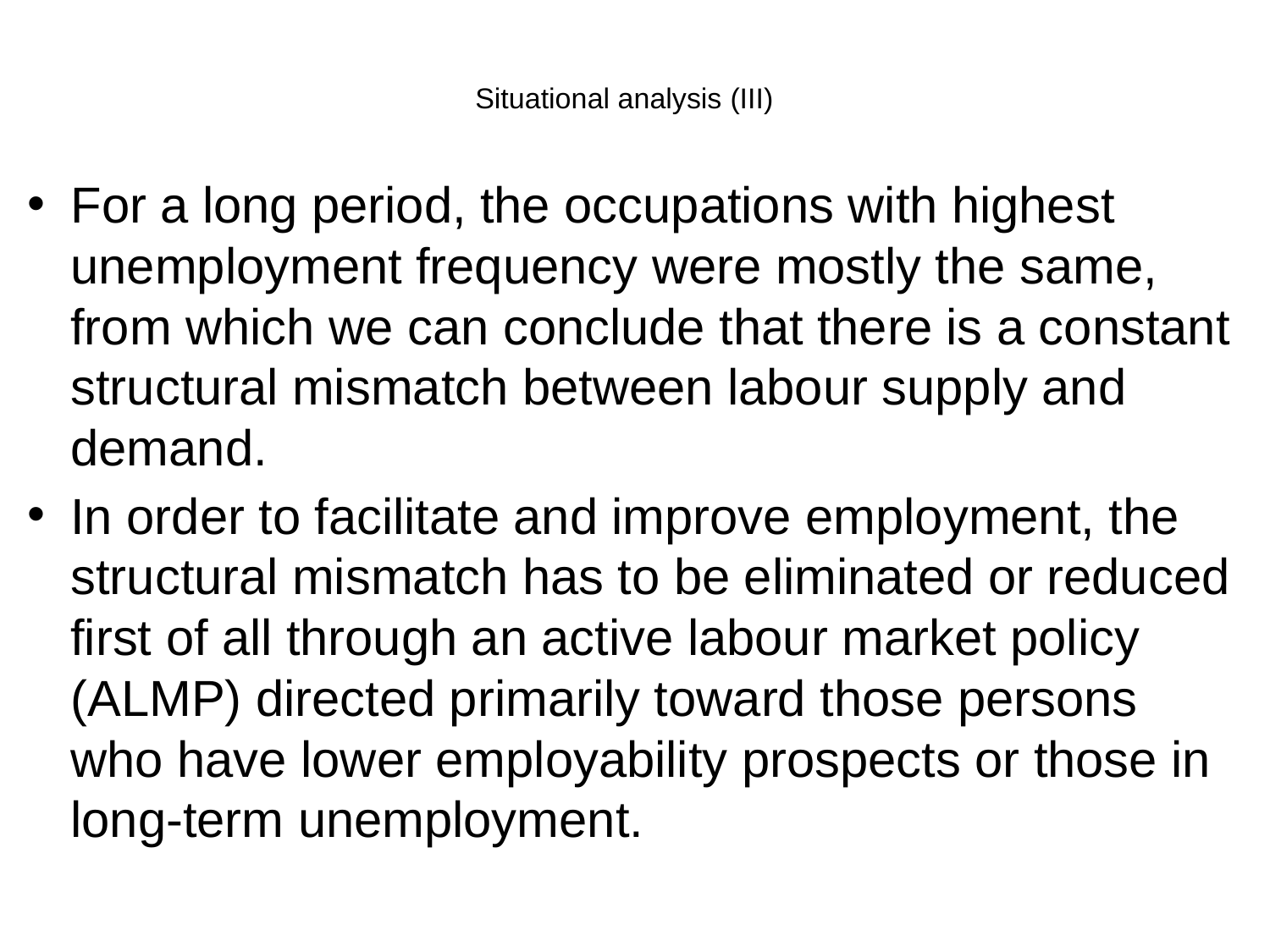

# Situational analysis (III)
For a long period, the occupations with highest unemployment frequency were mostly the same, from which we can conclude that there is a constant structural mismatch between labour supply and demand.
In order to facilitate and improve employment, the structural mismatch has to be eliminated or reduced first of all through an active labour market policy (ALMP) directed primarily toward those persons who have lower employability prospects or those in long-term unemployment.